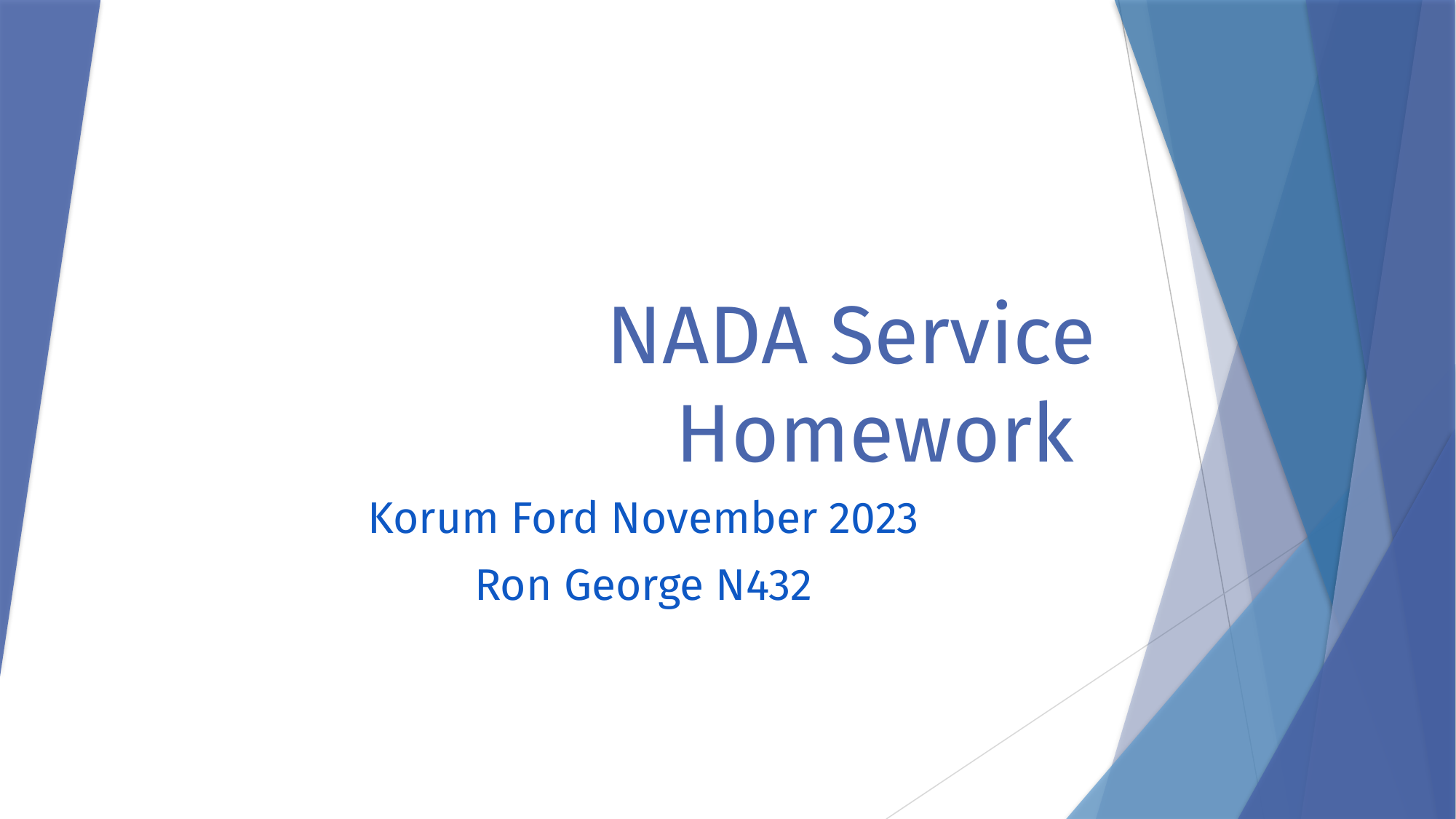

# NADA Service Homework
Korum Ford November 2023
Ron George N432